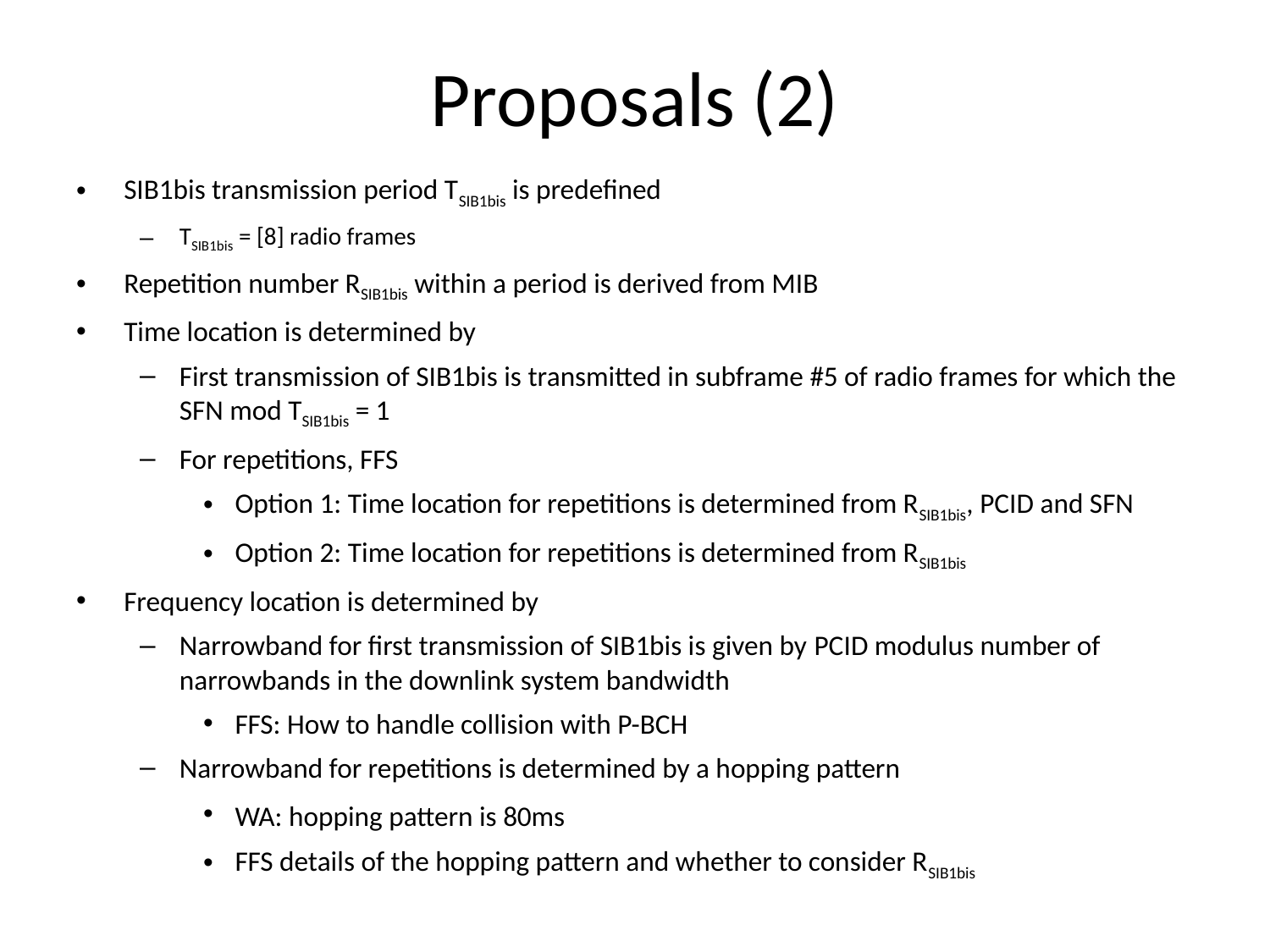

# Proposals (2)
SIB1bis transmission period TSIB1bis is predefined
TSIB1bis = [8] radio frames
Repetition number RSIB1bis within a period is derived from MIB
Time location is determined by
First transmission of SIB1bis is transmitted in subframe #5 of radio frames for which the SFN mod TSIB1bis = 1
For repetitions, FFS
Option 1: Time location for repetitions is determined from RSIB1bis, PCID and SFN
Option 2: Time location for repetitions is determined from RSIB1bis
Frequency location is determined by
Narrowband for first transmission of SIB1bis is given by PCID modulus number of narrowbands in the downlink system bandwidth
FFS: How to handle collision with P-BCH
Narrowband for repetitions is determined by a hopping pattern
WA: hopping pattern is 80ms
FFS details of the hopping pattern and whether to consider RSIB1bis